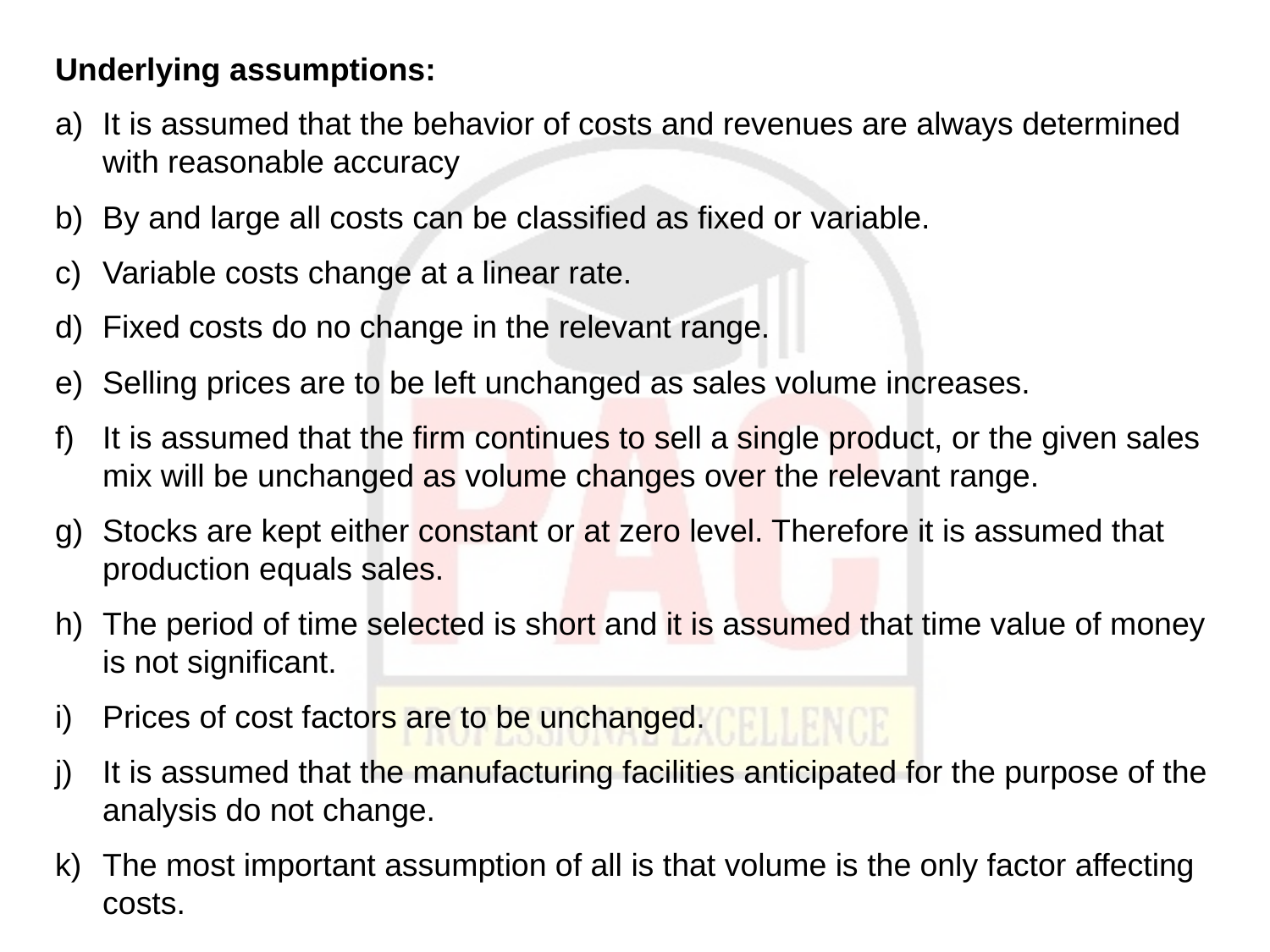

Underlying assumptions:
It is assumed that the behavior of costs and revenues are always determined with reasonable accuracy
By and large all costs can be classified as fixed or variable.
Variable costs change at a linear rate.
Fixed costs do no change in the relevant range.
Selling prices are to be left unchanged as sales volume increases.
It is assumed that the firm continues to sell a single product, or the given sales mix will be unchanged as volume changes over the relevant range.
Stocks are kept either constant or at zero level. Therefore it is assumed that production equals sales.
The period of time selected is short and it is assumed that time value of money is not significant.
Prices of cost factors are to be unchanged.
It is assumed that the manufacturing facilities anticipated for the purpose of the analysis do not change.
The most important assumption of all is that volume is the only factor affecting costs.